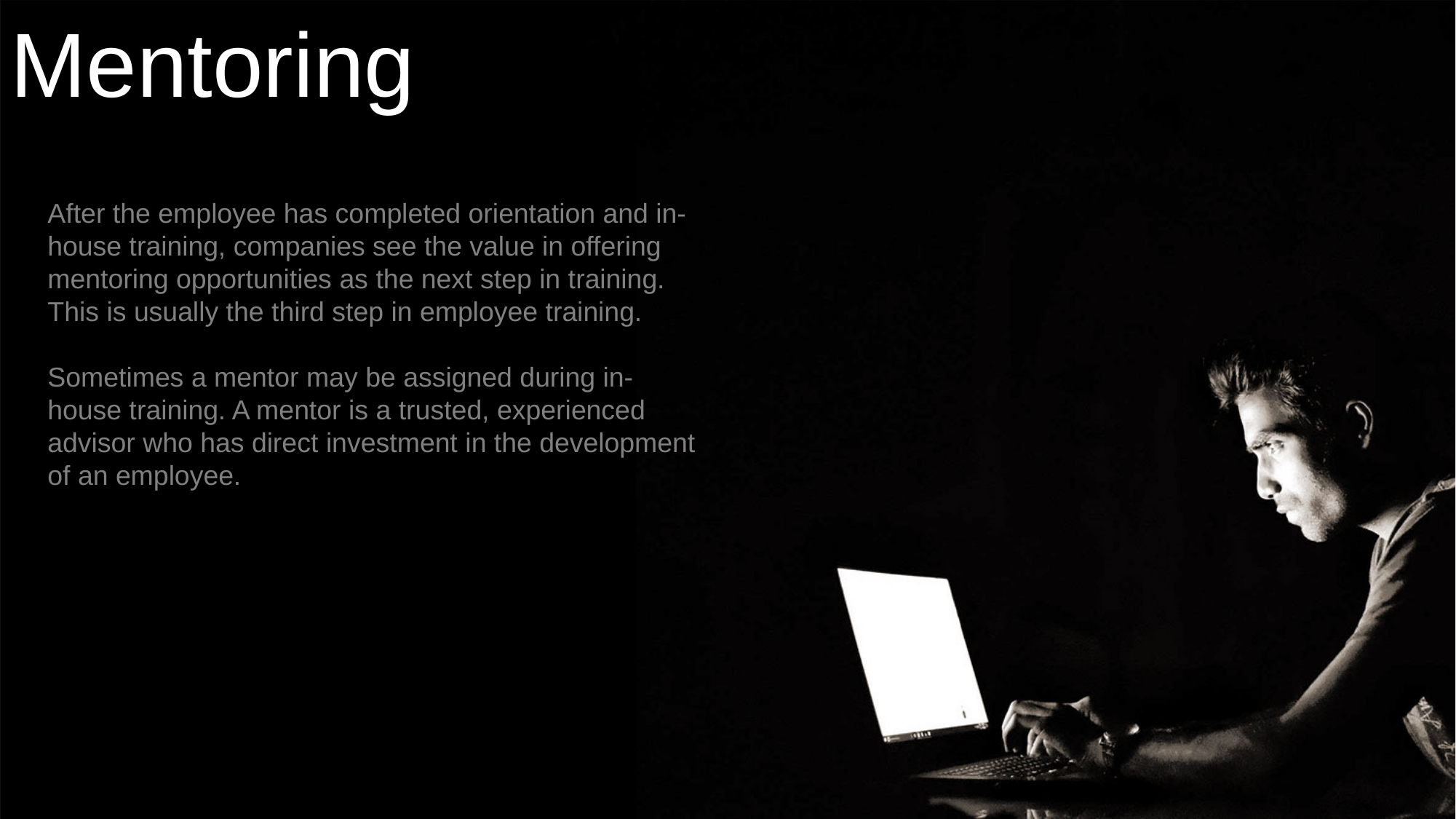

Mentoring
After the employee has completed orientation and in-house training, companies see the value in offering mentoring opportunities as the next step in training. This is usually the third step in employee training.

Sometimes a mentor may be assigned during in-house training. A mentor is a trusted, experienced advisor who has direct investment in the development of an employee.